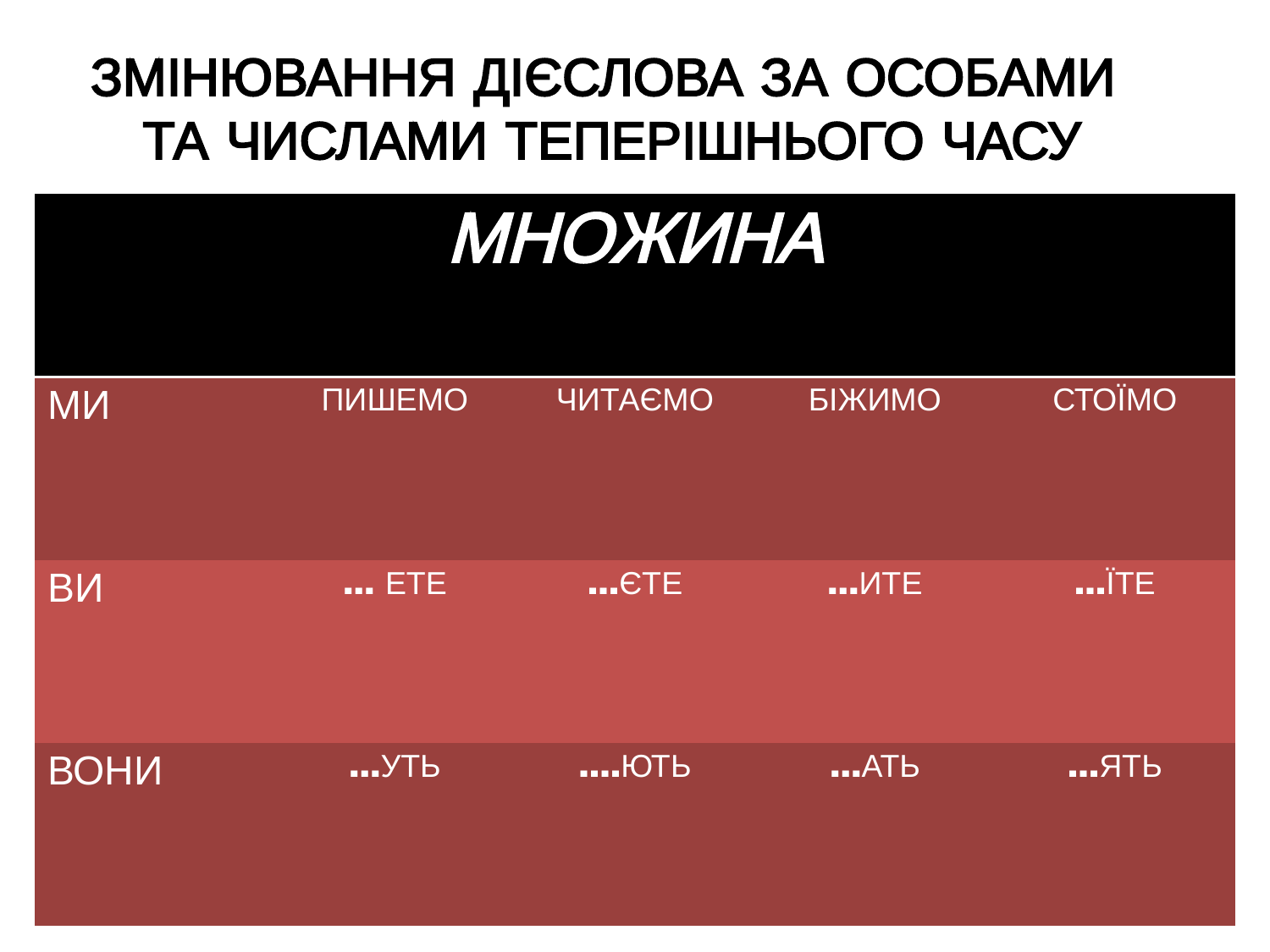

ЗМІНЮВАННЯ ДІЄСЛОВА ЗА ОСОБАМИ
ТА ЧИСЛАМИ ТЕПЕРІШНЬОГО ЧАСУ
| МНОЖИНА |  |  |  |  |
| --- | --- | --- | --- | --- |
| МИ | ПИШЕМО | ЧИТАЄМО | БІЖИМО | СТОЇМО |
| ВИ | … ЕТЕ | …ЄТЕ | …ИТЕ | …ЇТЕ |
| ВОНИ | …УТЬ | ….ЮТЬ | …АТЬ | …ЯТЬ |